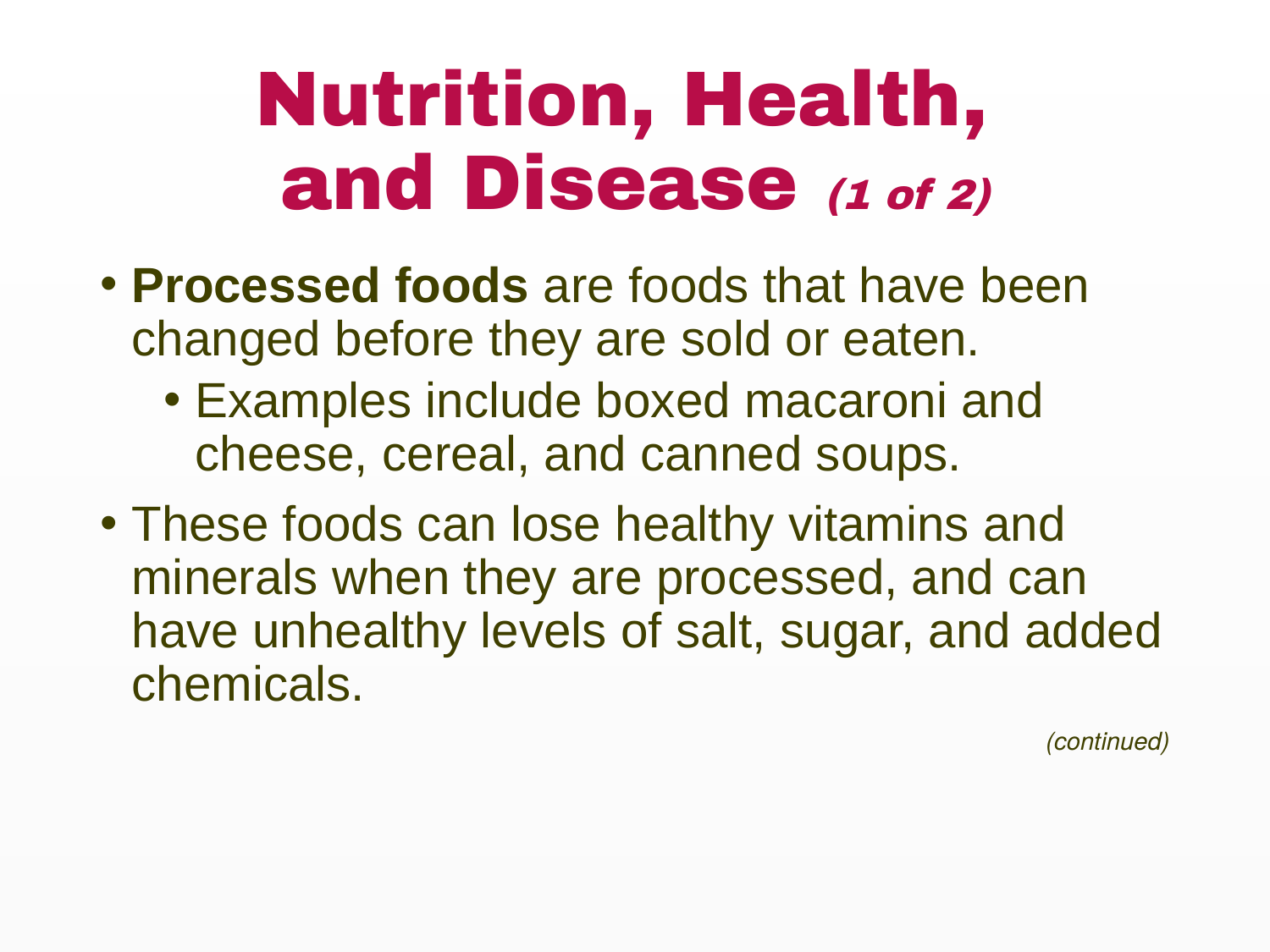

# Nutrition, Health, and Disease (1 of 2)
Processed foods are foods that have been changed before they are sold or eaten.
Examples include boxed macaroni and cheese, cereal, and canned soups.
These foods can lose healthy vitamins and minerals when they are processed, and can have unhealthy levels of salt, sugar, and added chemicals.
(continued)